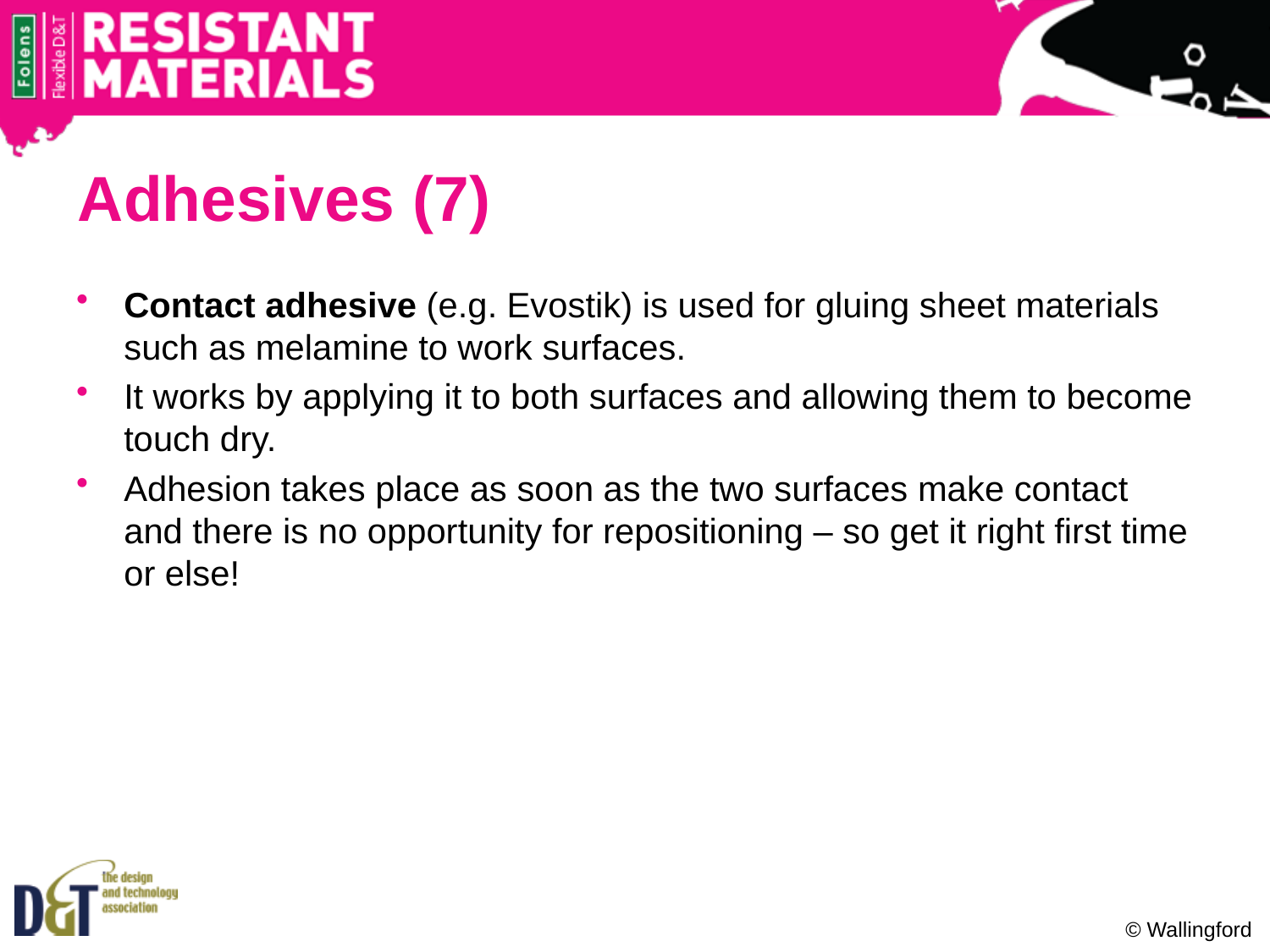

# Adhesives (7)
Contact adhesive (e.g. Evostik) is used for gluing sheet materials such as melamine to work surfaces.
It works by applying it to both surfaces and allowing them to become touch dry.
Adhesion takes place as soon as the two surfaces make contact and there is no opportunity for repositioning – so get it right first time or else!

© Wallingford